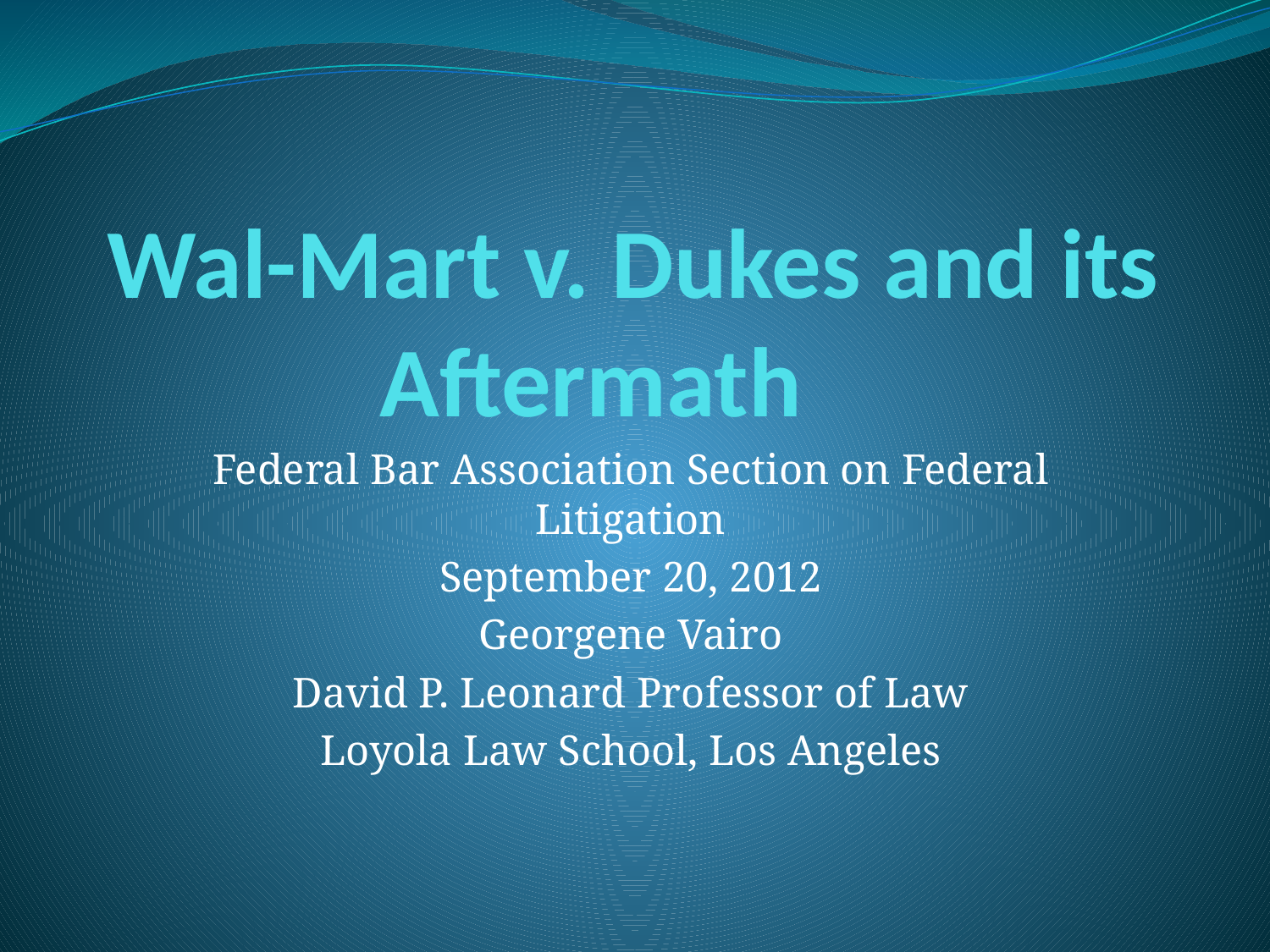

# Wal-Mart v. Dukes and its Aftermath
Federal Bar Association Section on Federal Litigation
September 20, 2012
Georgene Vairo
David P. Leonard Professor of Law
Loyola Law School, Los Angeles